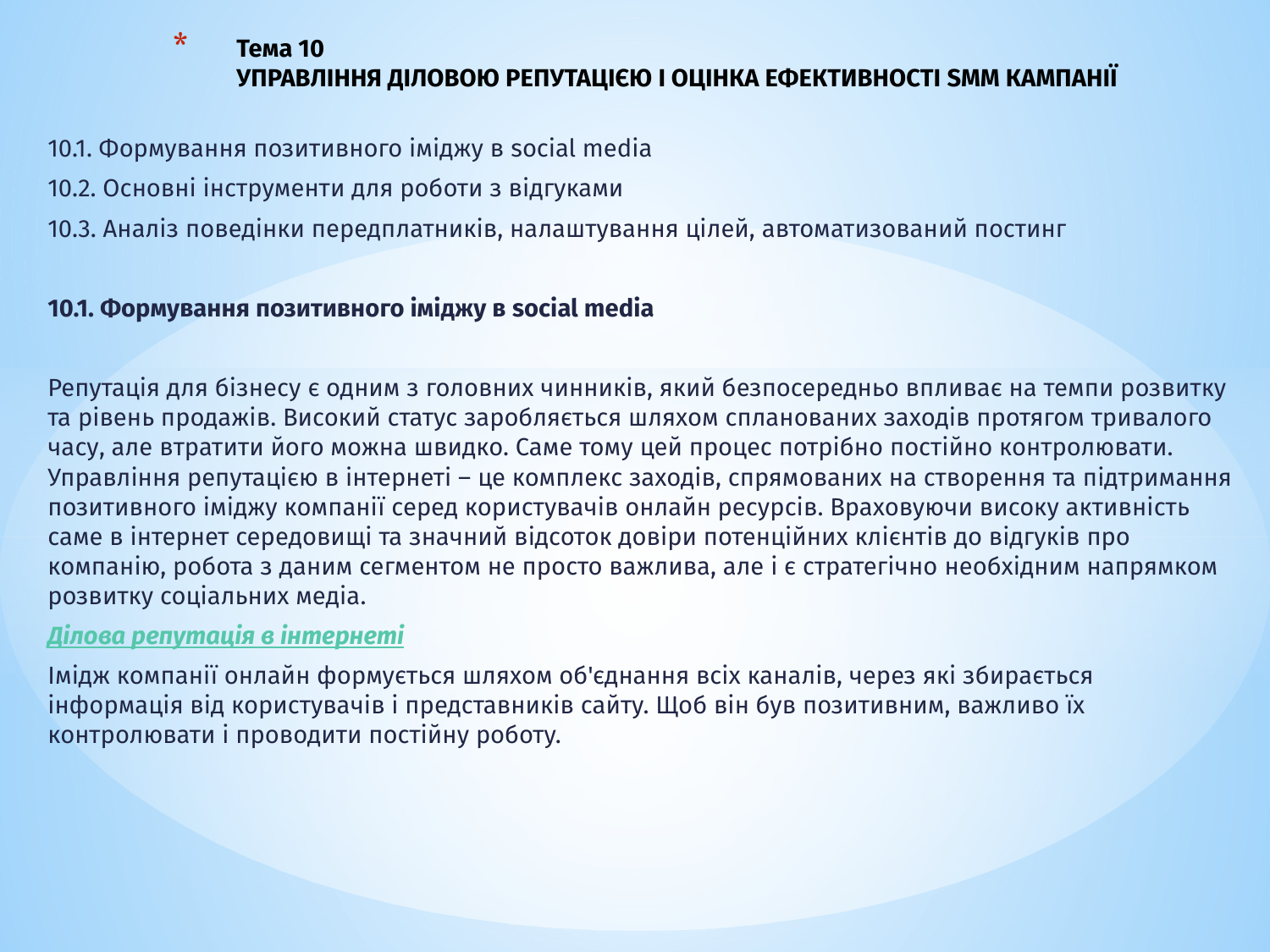

# Тема 10 УПРАВЛІННЯ ДІЛОВОЮ РЕПУТАЦІЄЮ І ОЦІНКА ЕФЕКТИВНОСТІ SMM КАМПАНІЇ
10.1. Формування позитивного іміджу в social media
10.2. Основні інструменти для роботи з відгуками
10.3. Аналіз поведінки передплатників, налаштування цілей, автоматизований постинг

10.1. Формування позитивного іміджу в social media

Репутація для бізнесу є одним з головних чинників, який безпосередньо впливає на темпи розвитку та рівень продажів. Високий статус заробляється шляхом спланованих заходів протягом тривалого часу, але втратити його можна швидко. Саме тому цей процес потрібно постійно контролювати. Управління репутацією в інтернеті – це комплекс заходів, спрямованих на створення та підтримання позитивного іміджу компанії серед користувачів онлайн ресурсів. Враховуючи високу активність саме в інтернет середовищі та значний відсоток довіри потенційних клієнтів до відгуків про компанію, робота з даним сегментом не просто важлива, але і є стратегічно необхідним напрямком розвитку соціальних медіа.
Ділова репутація в інтернеті
Імідж компанії онлайн формується шляхом об'єднання всіх каналів, через які збирається інформація від користувачів і представників сайту. Щоб він був позитивним, важливо їх контролювати і проводити постійну роботу.